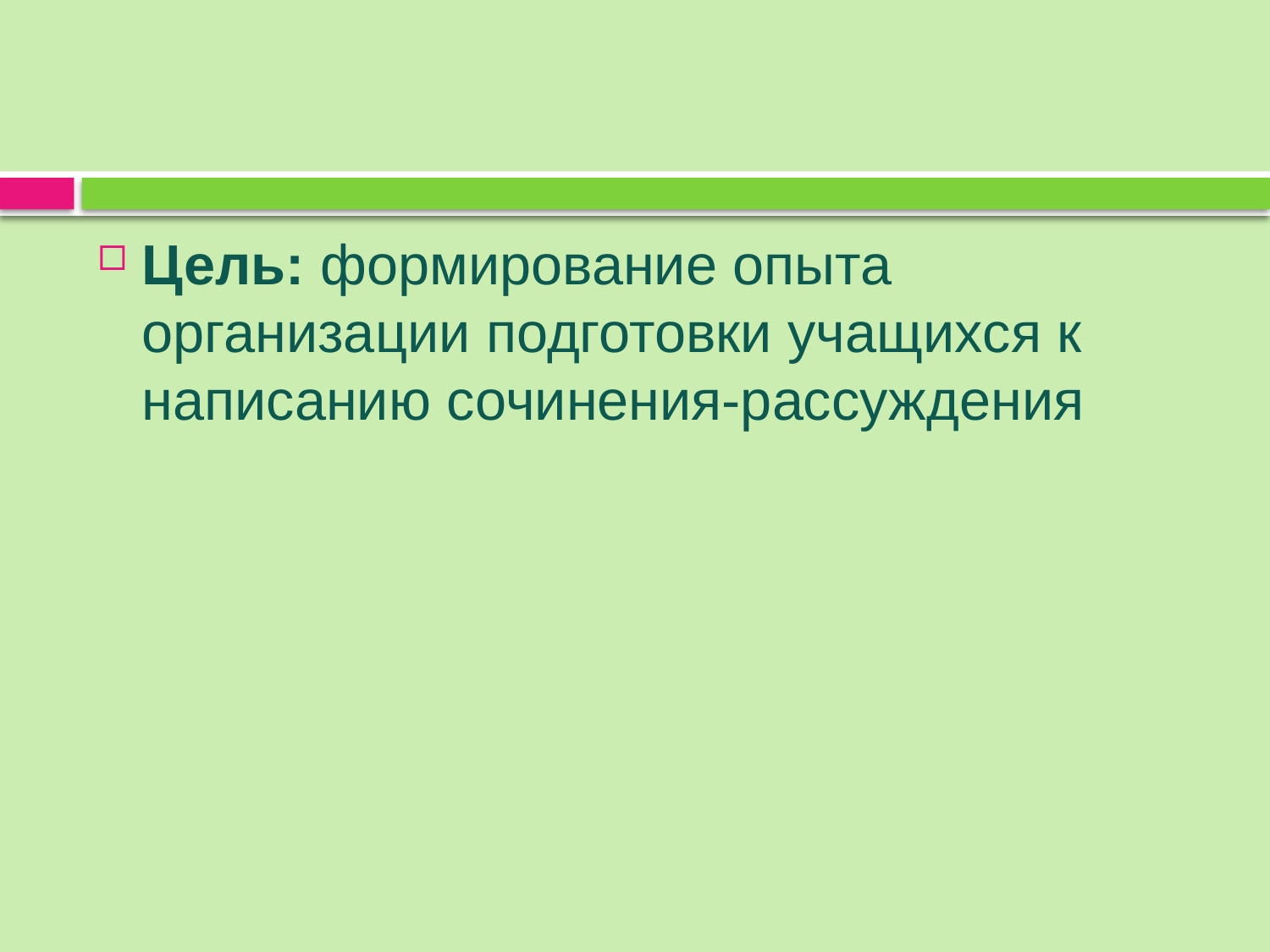

Цель: формирование опыта организации подготовки учащихся к написанию сочинения-рассуждения